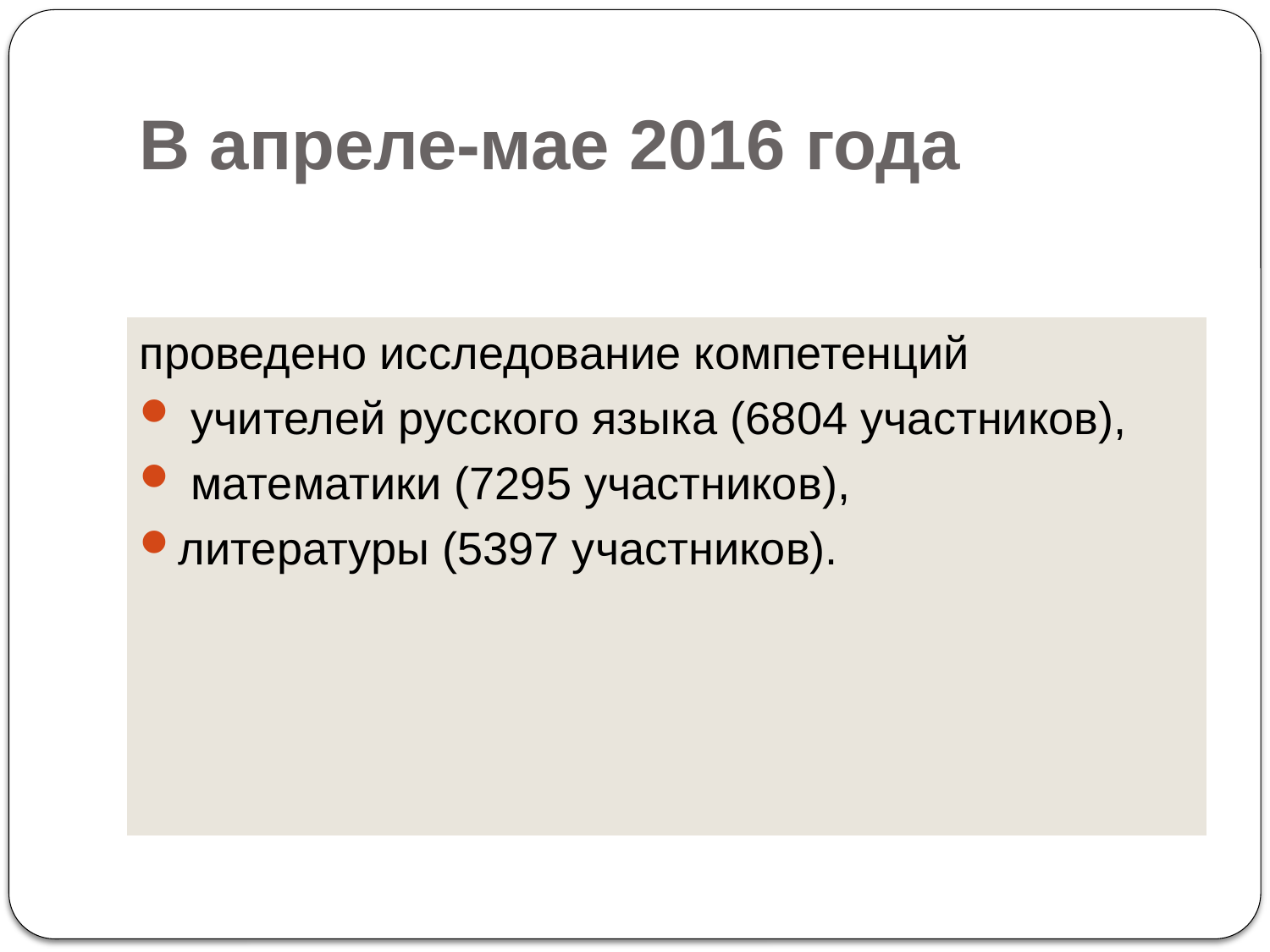

# В апреле-мае 2016 года
проведено исследование компетенций
 учителей русского языка (6804 участников),
 математики (7295 участников),
литературы (5397 участников).